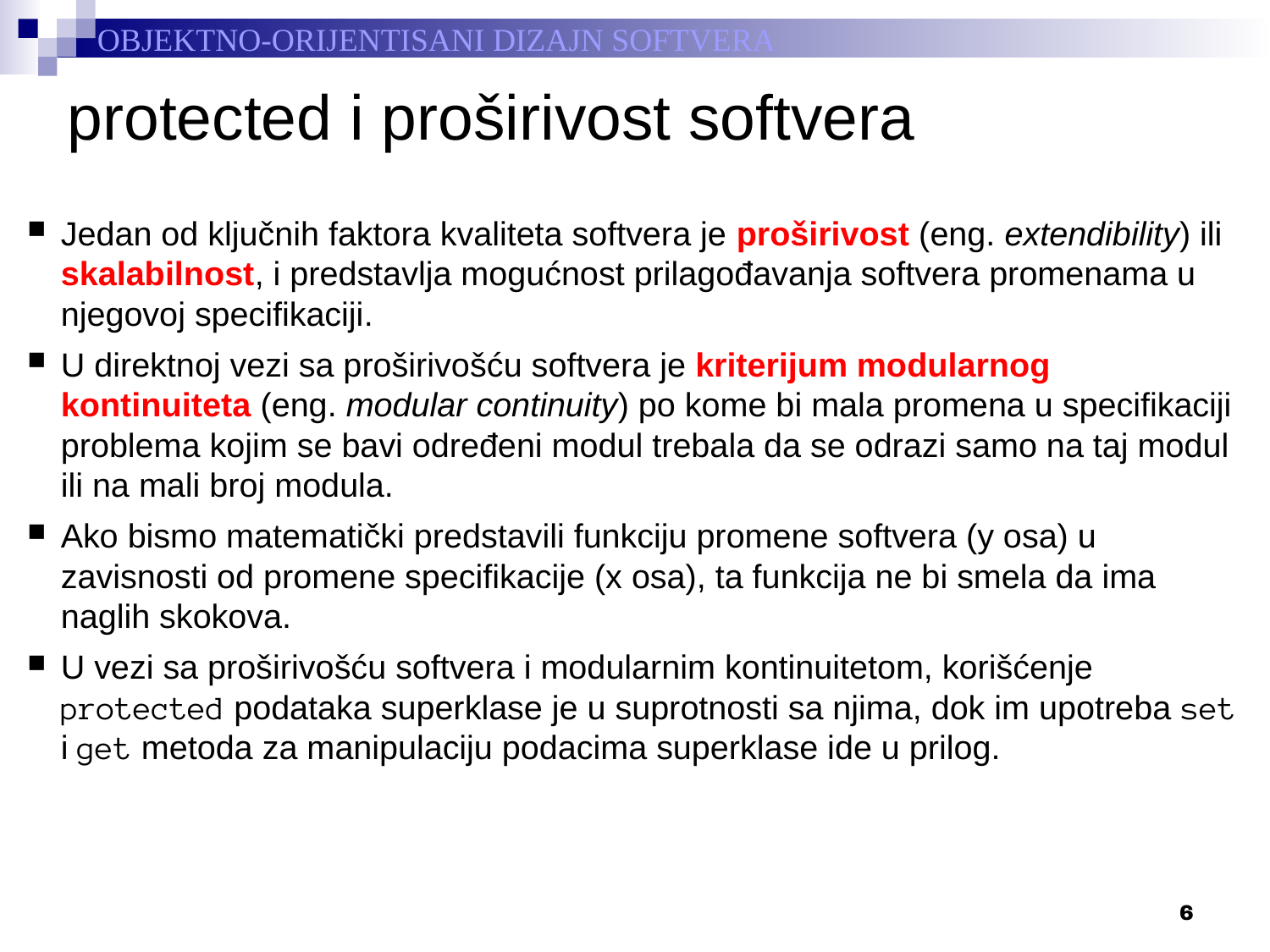

# protected i proširivost softvera
Jedan od ključnih faktora kvaliteta softvera je proširivost (eng. extendibility) ili skalabilnost, i predstavlja mogućnost prilagođavanja softvera promenama u njegovoj specifikaciji.
U direktnoj vezi sa proširivošću softvera je kriterijum modularnog kontinuiteta (eng. modular continuity) po kome bi mala promena u specifikaciji problema kojim se bavi određeni modul trebala da se odrazi samo na taj modul ili na mali broj modula.
Ako bismo matematički predstavili funkciju promene softvera (y osa) u zavisnosti od promene specifikacije (x osa), ta funkcija ne bi smela da ima naglih skokova.
U vezi sa proširivošću softvera i modularnim kontinuitetom, korišćenje protected podataka superklase je u suprotnosti sa njima, dok im upotreba set i get metoda za manipulaciju podacima superklase ide u prilog.
6